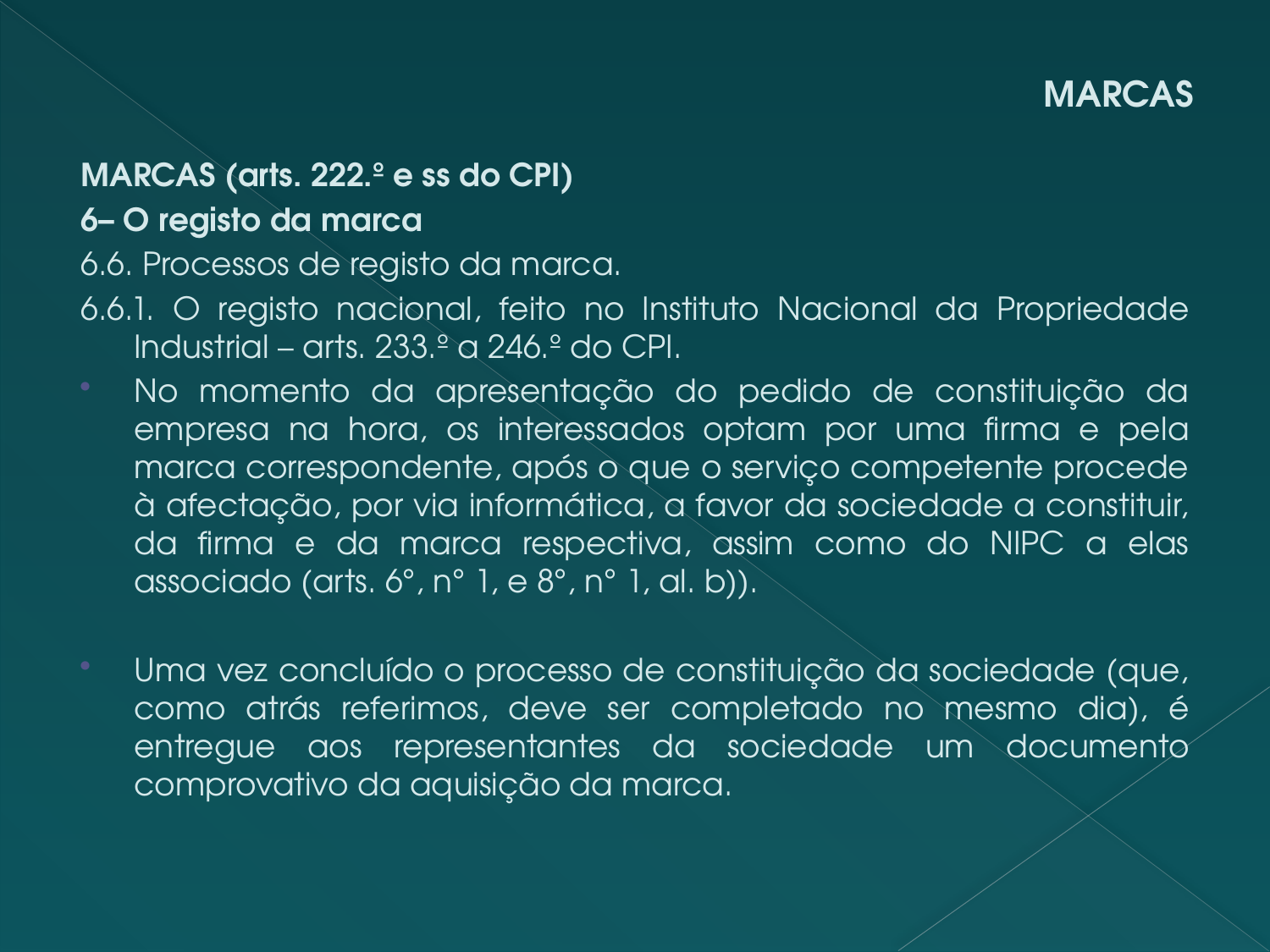

# MARCAS
MARCAS (arts. 222.º e ss do CPI)
6– O registo da marca
6.6. Processos de registo da marca.
6.6.1. O registo nacional, feito no Instituto Nacional da Propriedade Industrial – arts. 233.º a 246.º do CPI.
No momento da apresentação do pedido de constituição da empresa na hora, os interessados optam por uma firma e pela marca correspondente, após o que o serviço competente procede à afectação, por via informática, a favor da sociedade a constituir, da firma e da marca respectiva, assim como do NIPC a elas associado (arts. 6°, n° 1, e 8°, n° 1, al. b)).

Uma vez concluído o processo de constituição da sociedade (que, como atrás referimos, deve ser completado no mesmo dia), é entregue aos representantes da sociedade um documento comprovativo da aquisição da marca.